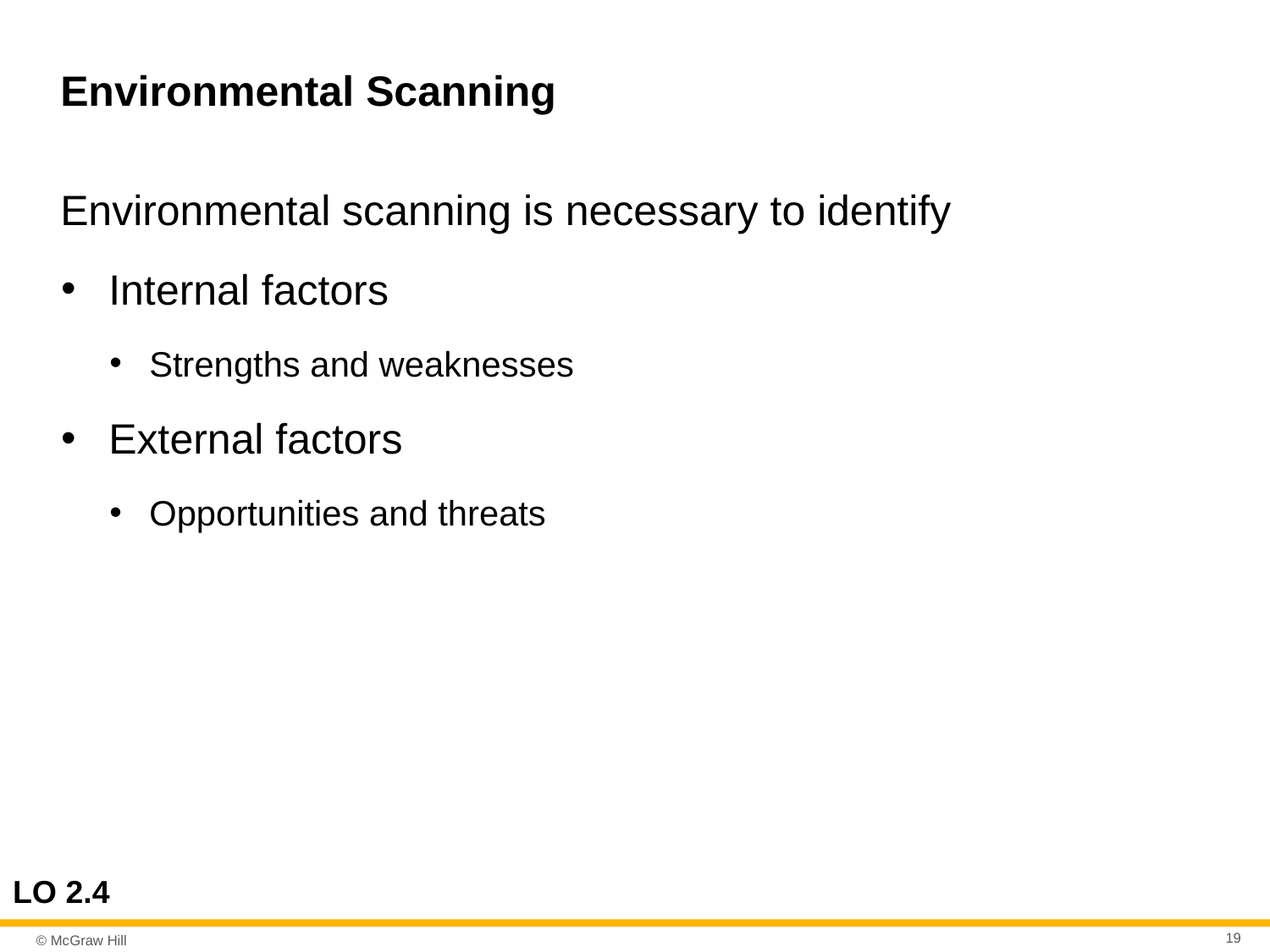

# Environmental Scanning
Environmental scanning is necessary to identify
Internal factors
Strengths and weaknesses
External factors
Opportunities and threats
LO 2.4